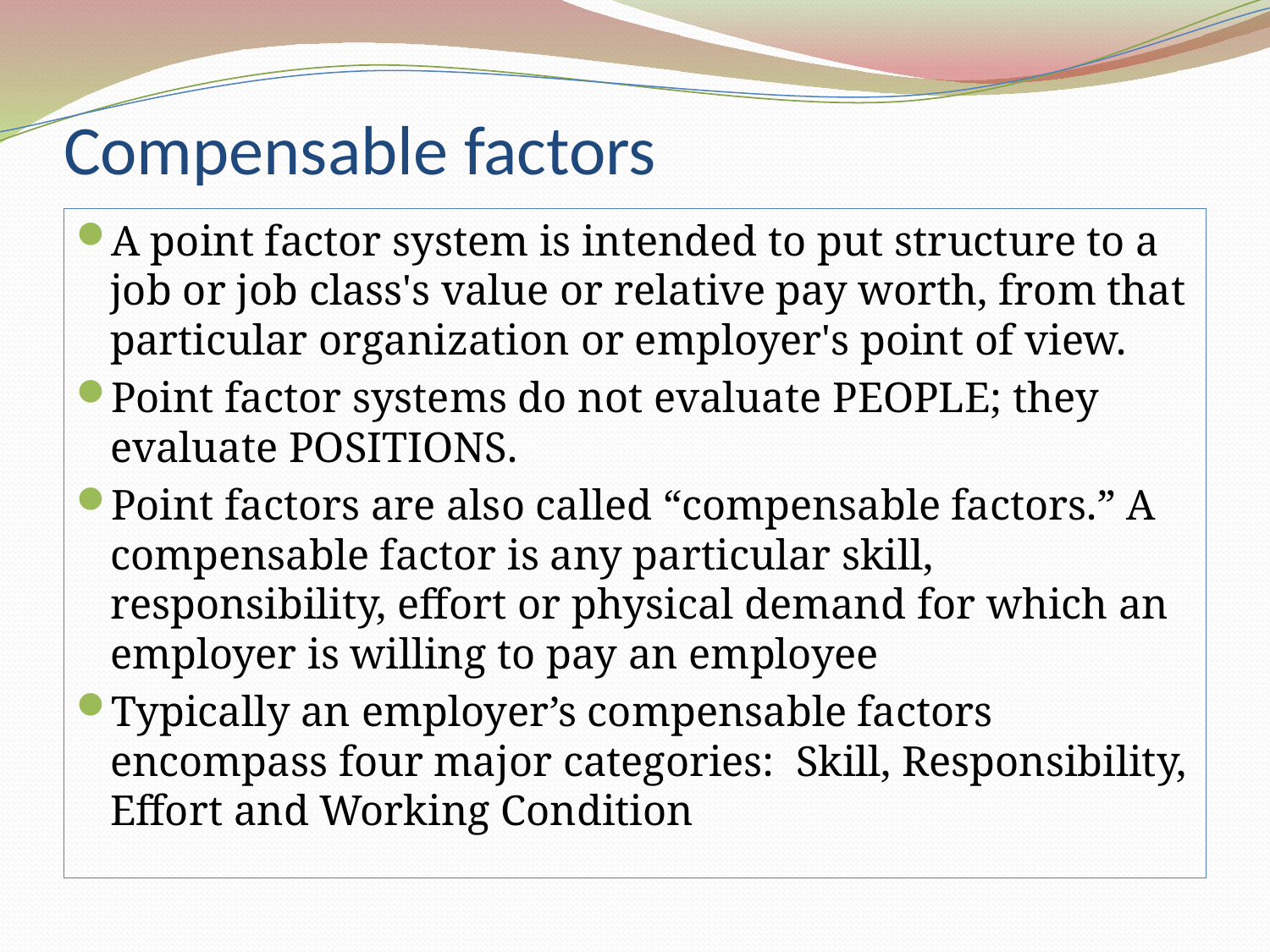

# Compensable factors
A point factor system is intended to put structure to a job or job class's value or relative pay worth, from that particular organization or employer's point of view.
Point factor systems do not evaluate PEOPLE; they evaluate POSITIONS.
Point factors are also called “compensable factors.” A compensable factor is any particular skill, responsibility, effort or physical demand for which an employer is willing to pay an employee
Typically an employer’s compensable factors encompass four major categories:  Skill, Responsibility, Effort and Working Condition